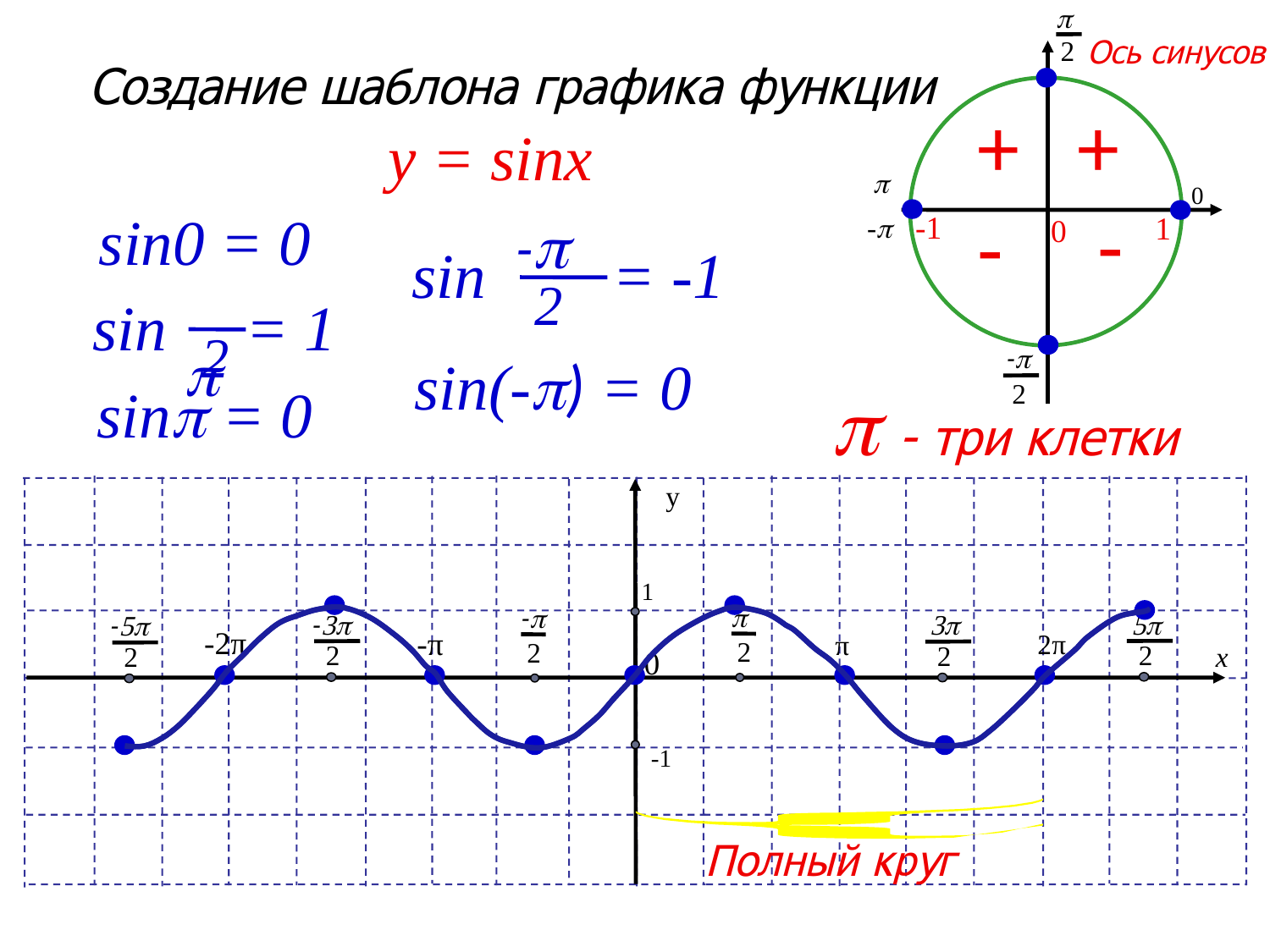

π
2

π

  0

-1
1
-π

0
-π

2

Ось синусов
   Создание шаблона графика функции  y = sinx

+
+
-
-
sin0 = 0

-π
2

sin        = -1
 π
2

sin     = 1

sin(-π) = 0
π - три клетки
sinπ = 0

y

 1

 -1
π

2

-π

2

 5π
2

-3π
2

 3π
2

-5π
2

-2π

 -π

  2π

  π

0
x

{
Полный круг